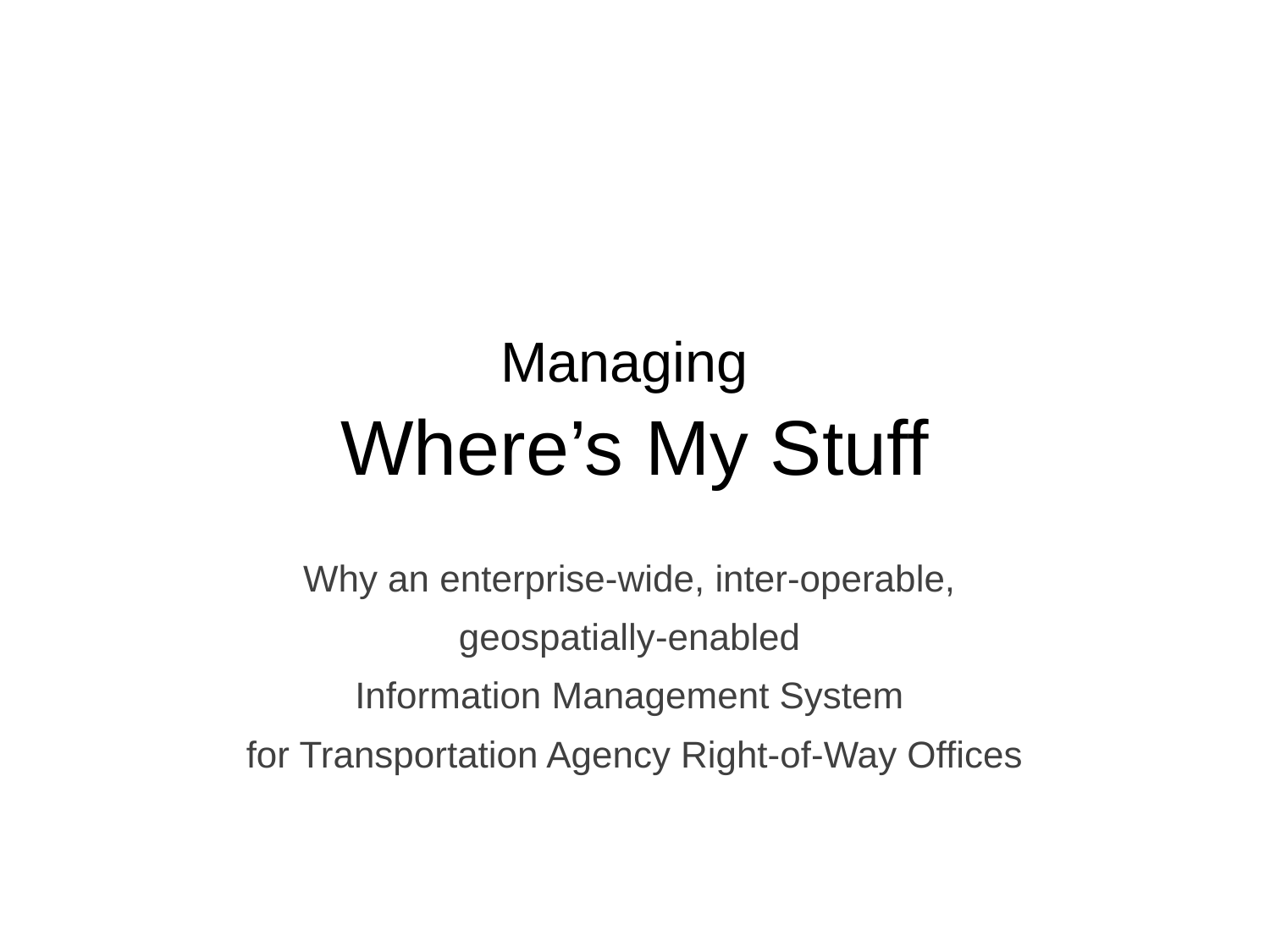

# Managing Where’s My Stuff
Why an enterprise-wide, inter-operable,
geospatially-enabled
Information Management System
for Transportation Agency Right-of-Way Offices